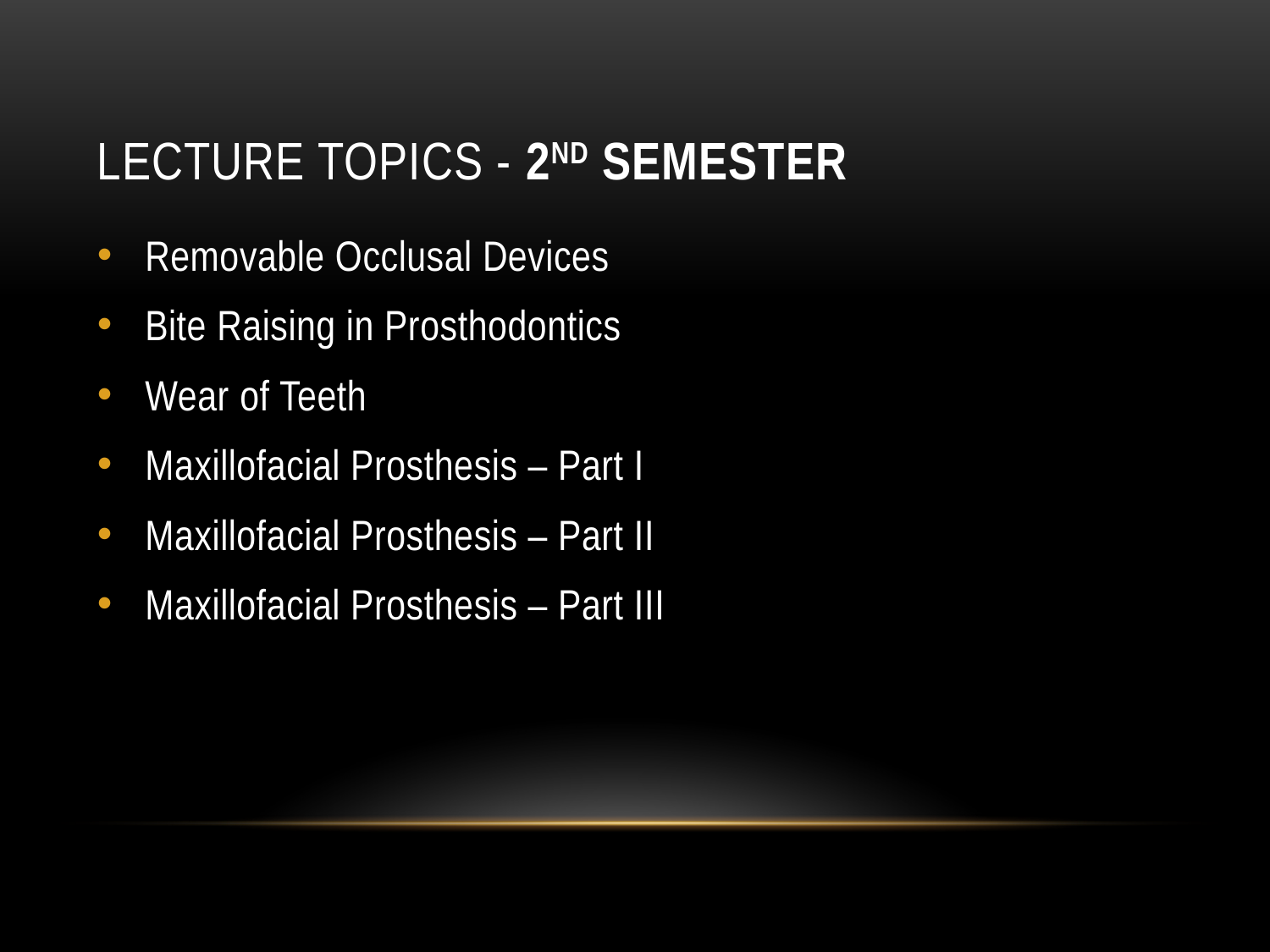

# Lecture topics - 2nd semester
Removable Occlusal Devices
Bite Raising in Prosthodontics
Wear of Teeth
Maxillofacial Prosthesis – Part I
Maxillofacial Prosthesis – Part II
Maxillofacial Prosthesis – Part III